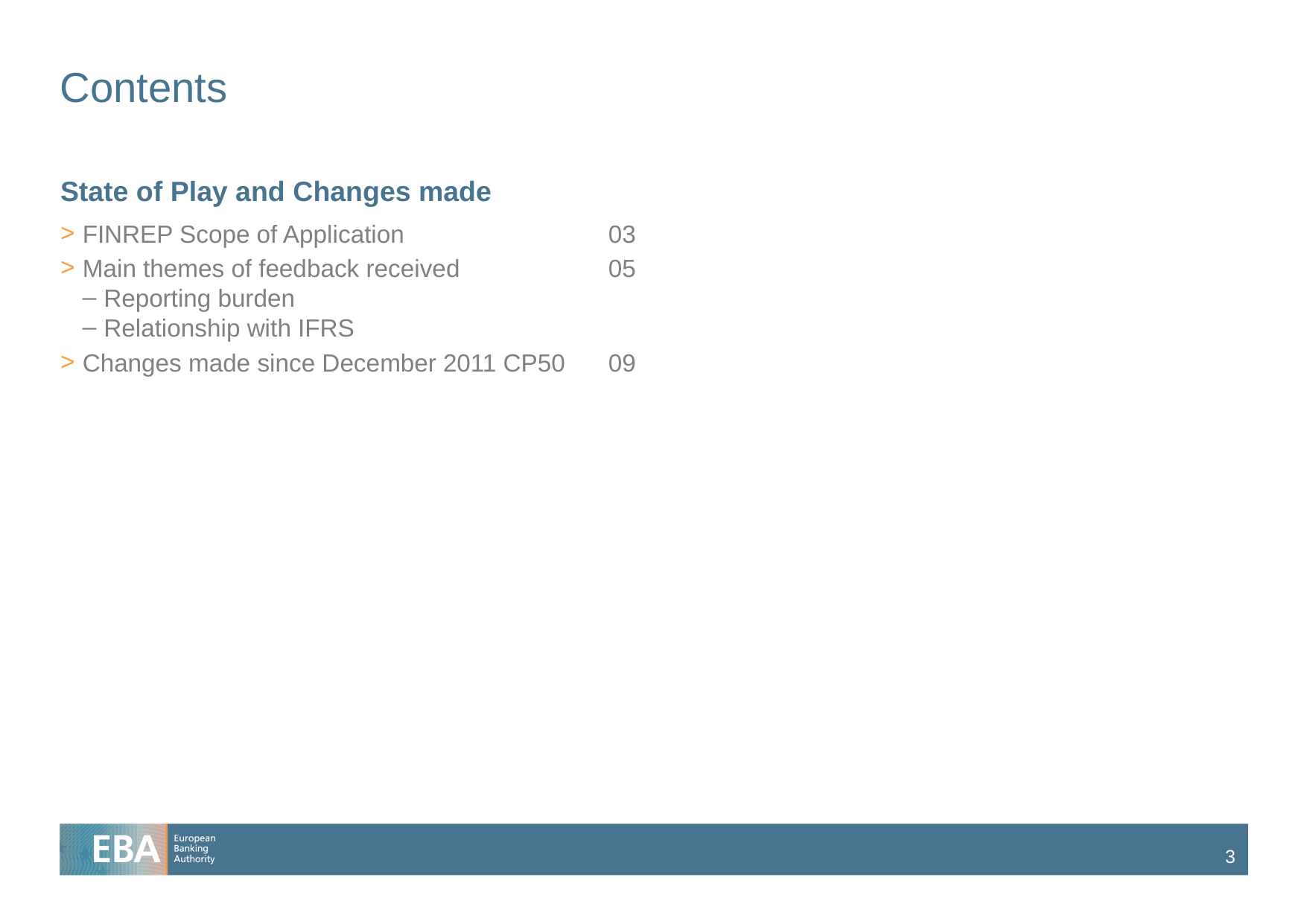

# Contents
State of Play and Changes made
FINREP Scope of Application	03
Main themes of feedback received	05
Reporting burden
Relationship with IFRS
Changes made since December 2011 CP50 	09